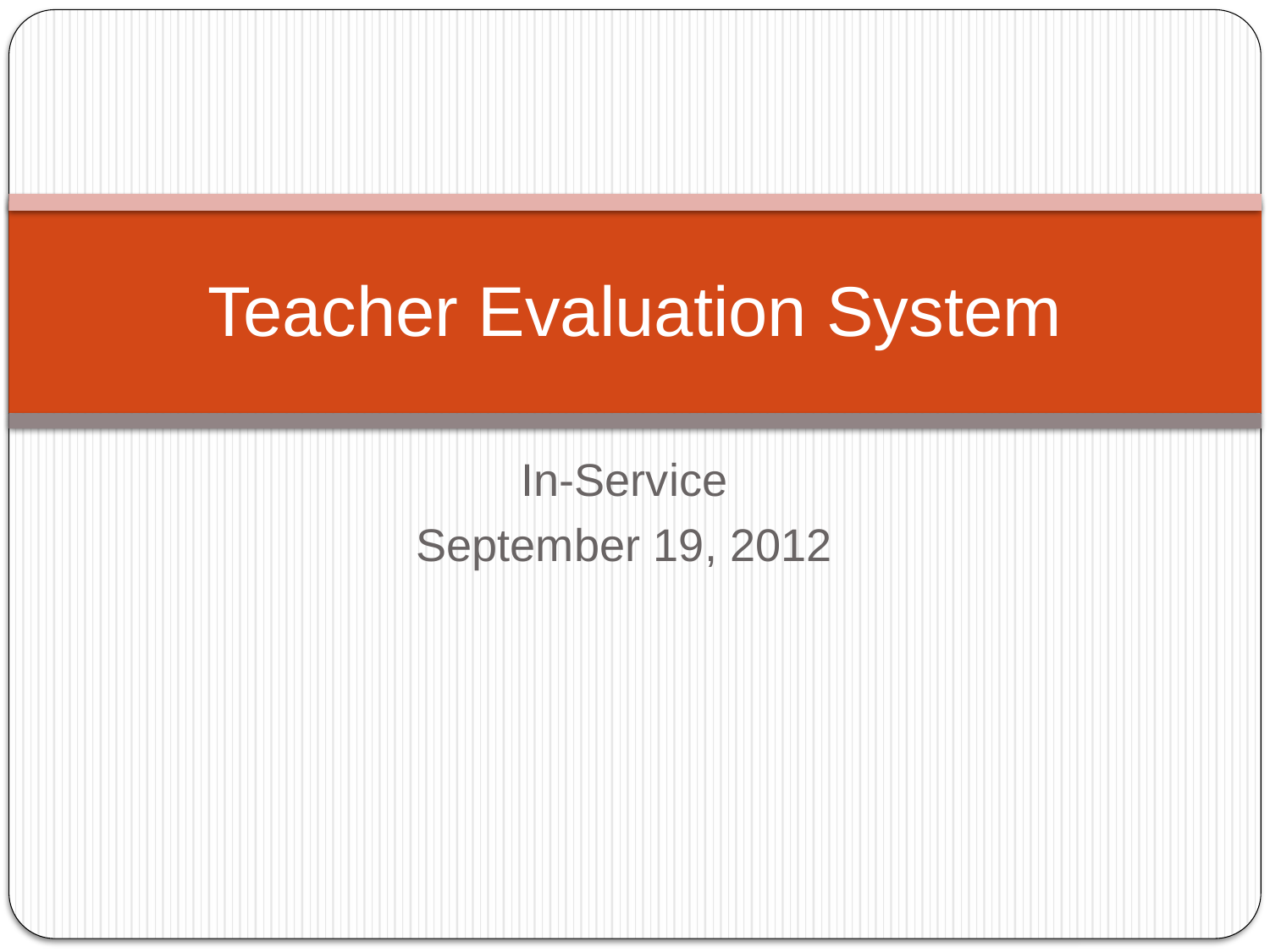

# Teacher Evaluation System
In-Service
September 19, 2012